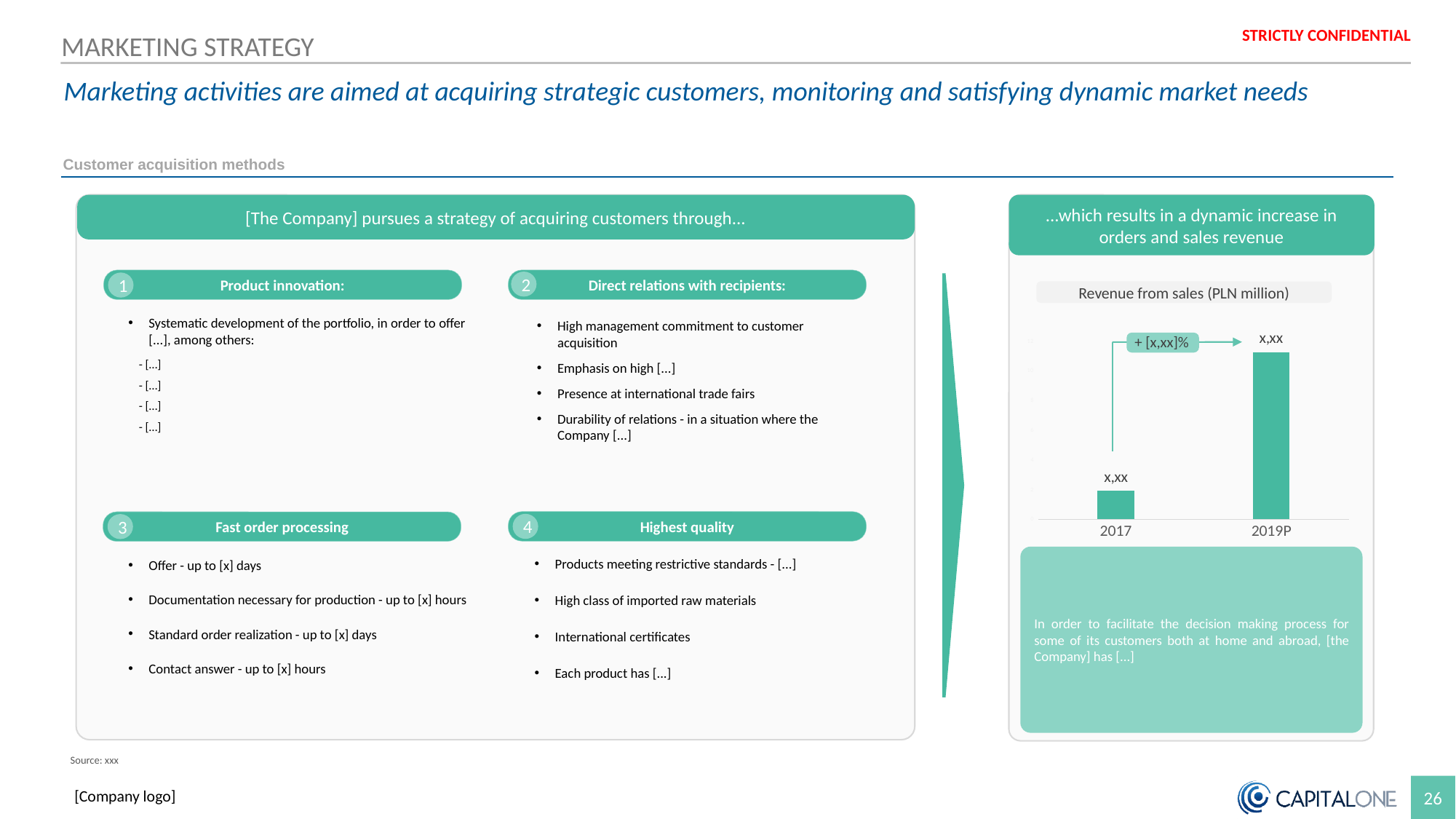

MARKETING STRATEGY
Marketing activities are aimed at acquiring strategic customers, monitoring and satisfying dynamic market needs
Customer acquisition methods

[The Company] pursues a strategy of acquiring customers through...

...which results in a dynamic increase in orders and sales revenue
Product innovation:
Direct relations with recipients:
2
1

Revenue from sales (PLN million)
Systematic development of the portfolio, in order to offer [...], among others:
High management commitment to customer acquisition
Emphasis on high [...]
Presence at international trade fairs
Durability of relations - in a situation where the Company [...]

+ [x,xx]%

### Chart

| Category | Series 1 |
|---|---|
| 2017 | 1.92 |
| 2019P | 11.27 |
- […]
- […]
- […]
- […]
Highest quality
Fast order processing
4
3
In order to facilitate the decision making process for some of its customers both at home and abroad, [the Company] has [...]
Products meeting restrictive standards - [...]
High class of imported raw materials
International certificates
Each product has [...]
Offer - up to [x] days
Documentation necessary for production - up to [x] hours
Standard order realization - up to [x] days
Contact answer - up to [x] hours
Source: xxx